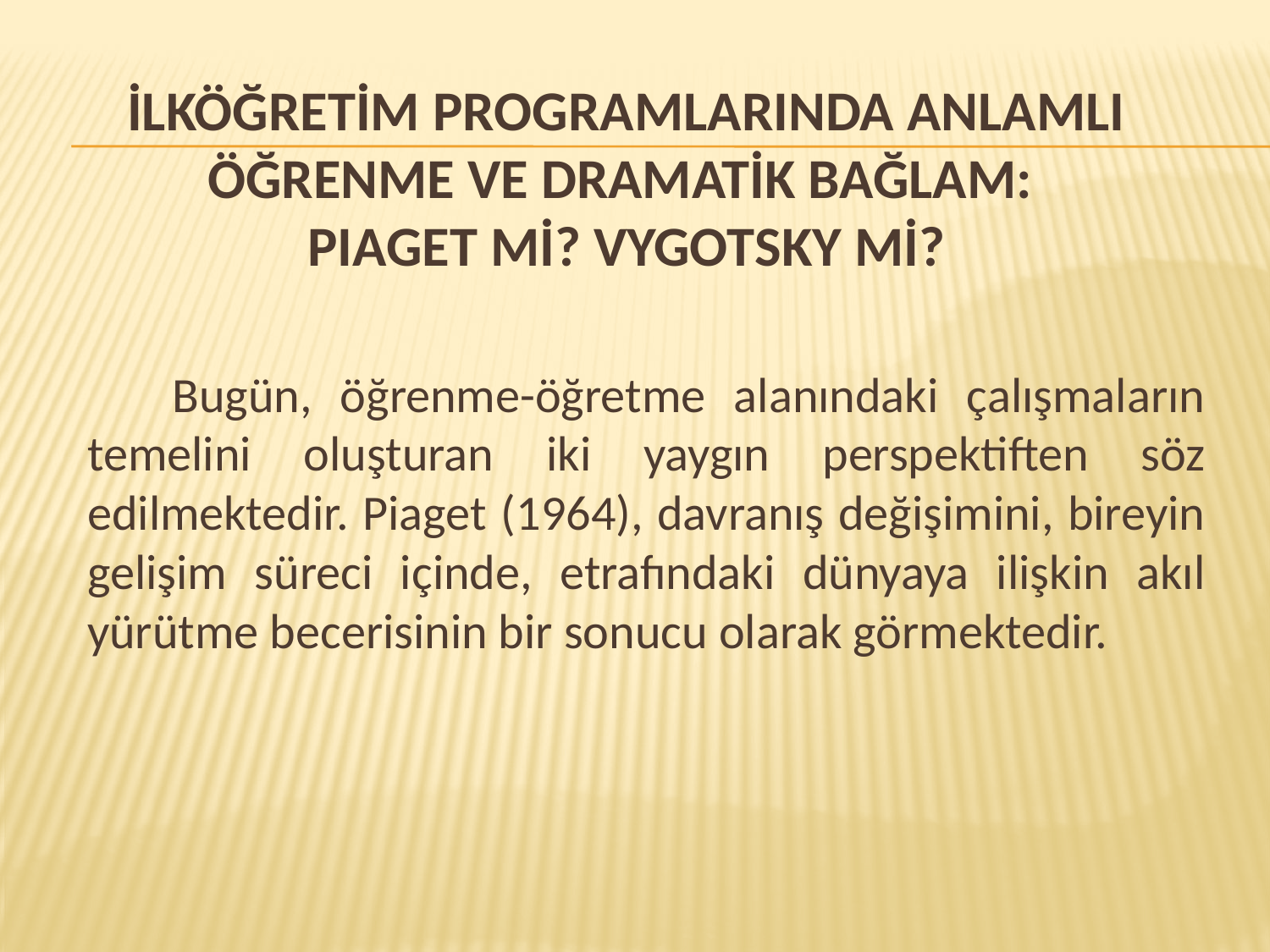

# İlköğretİm ProgramlarInda AnlamlI Öğrenme ve Dramatİk Bağlam: PIaget mİ? Vygotsky mİ?

   Bugün, öğrenme-öğretme alanındaki çalışmaların temelini oluşturan iki yaygın perspektiften söz edilmektedir. Piaget (1964), davranış değişimini, bireyin gelişim süreci içinde, etrafındaki dünyaya ilişkin akıl yürütme becerisinin bir sonucu olarak görmektedir.